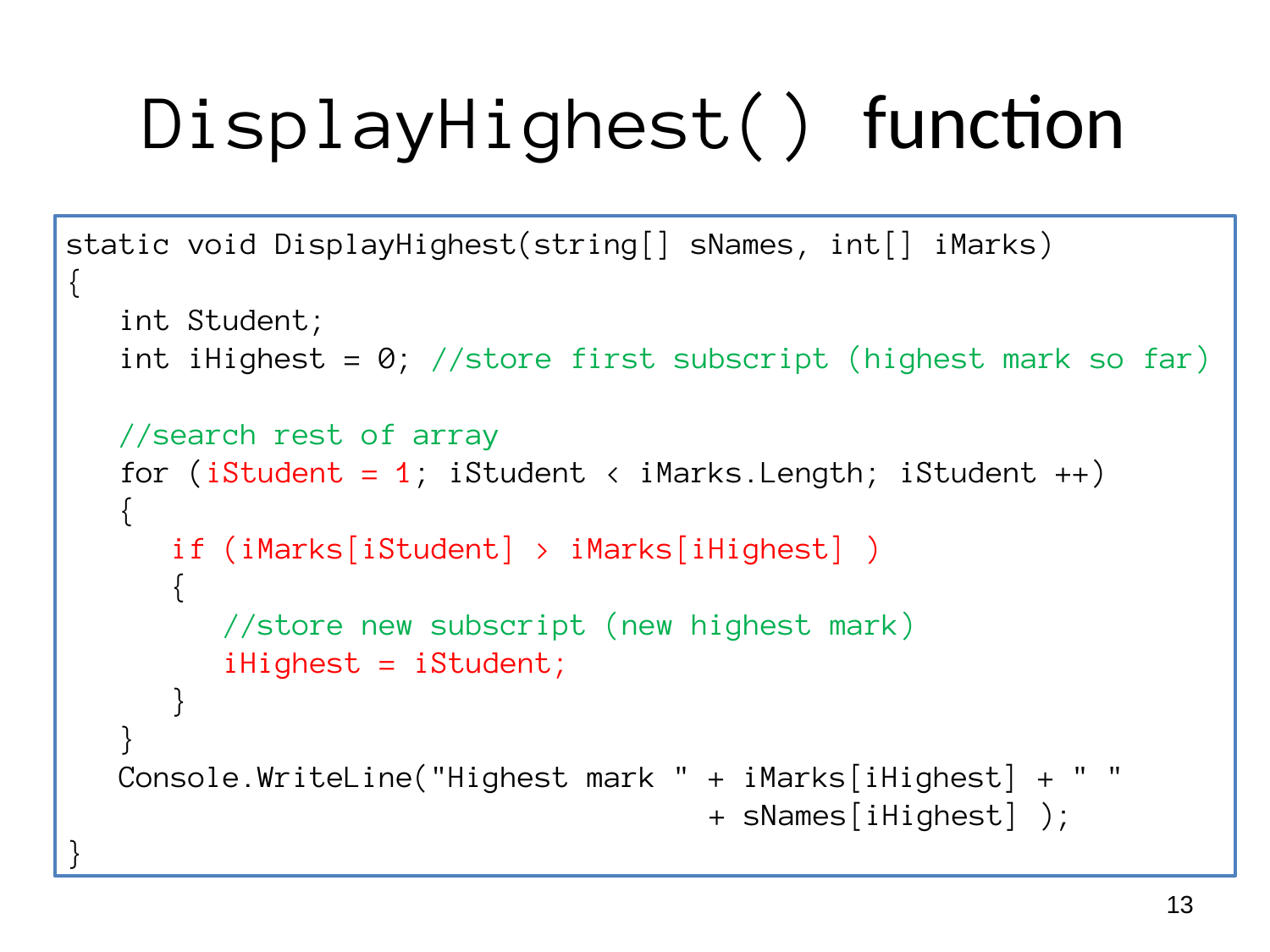

# DisplayHighest() function
static void DisplayHighest(string[] sNames, int[] iMarks)
{
   int Student;
   int iHighest = 0; //store first subscript (highest mark so far)

   //search rest of array
   for (iStudent = 1; iStudent < iMarks.Length; iStudent ++)
   {
      if (iMarks[iStudent] > iMarks[iHighest] )
      {
         //store new subscript (new highest mark)
         iHighest = iStudent;
      }
   }
   Console.WriteLine("Highest mark " + iMarks[iHighest] + " "
                                     + sNames[iHighest] );
}
13